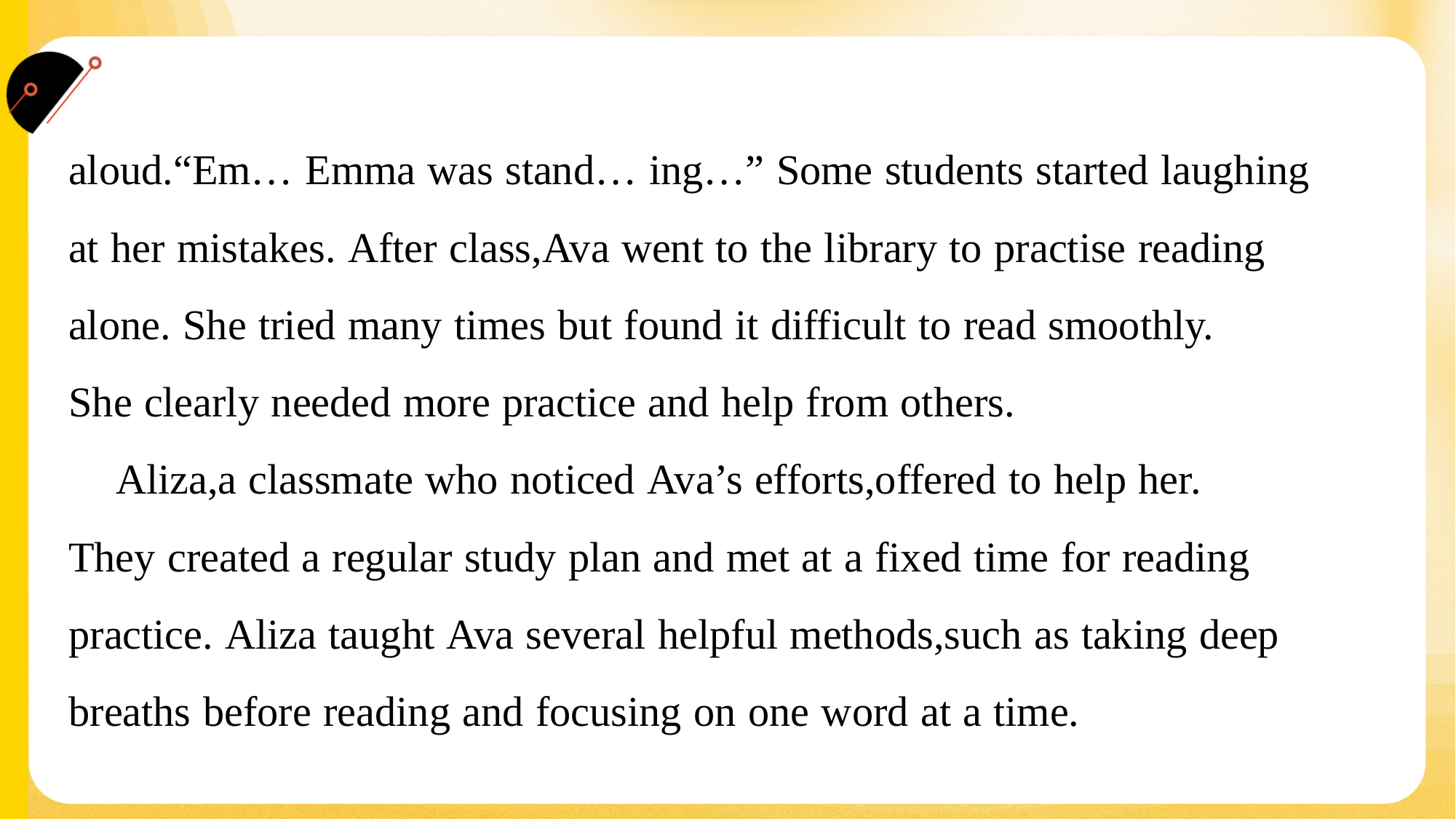

aloud.“Em… Emma was stand… ing…” Some students started laughing
at her mistakes. After class,Ava went to the library to practise reading
alone. She tried many times but found it difficult to read smoothly.
She clearly needed more practice and help from others.
    Aliza,a classmate who noticed Ava’s efforts,offered to help her.
They created a regular study plan and met at a fixed time for reading
practice. Aliza taught Ava several helpful methods,such as taking deep
breaths before reading and focusing on one word at a time.